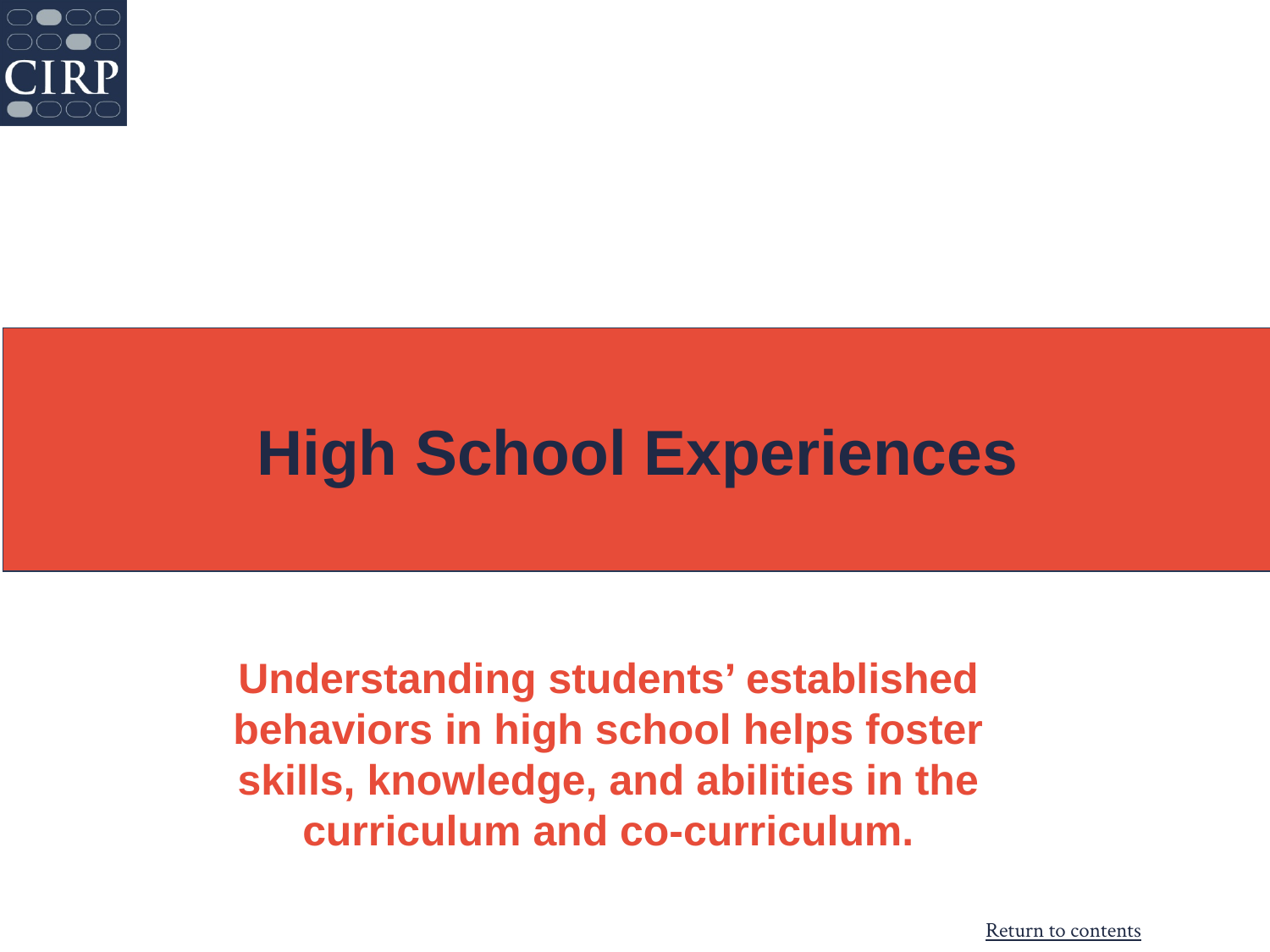

High School Experiences
Understanding students’ established behaviors in high school helps foster skills, knowledge, and abilities in the curriculum and co-curriculum.